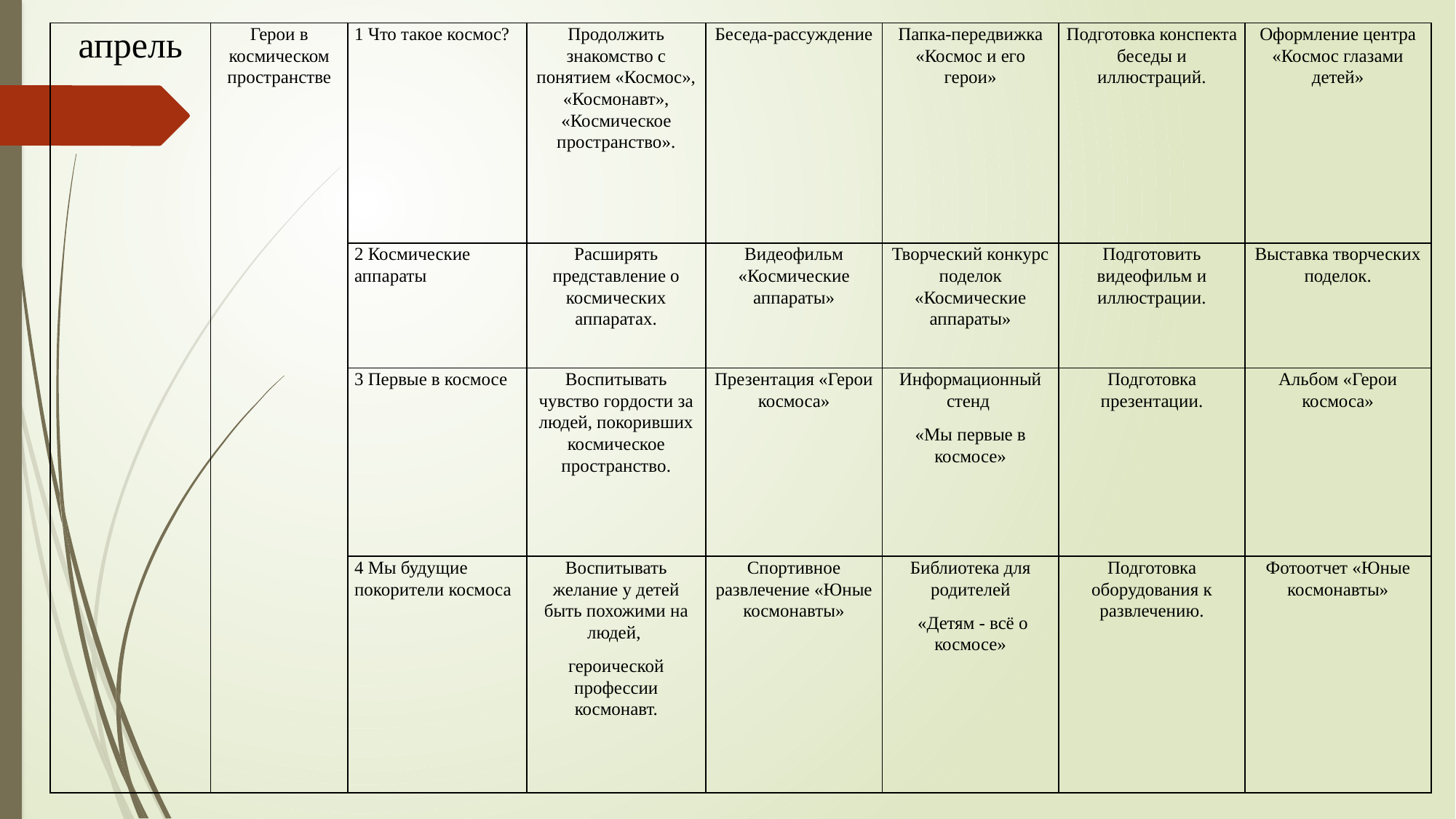

| апрель | Герои в космическом пространстве | 1 Что такое космос? | Продолжить знакомство с понятием «Космос», «Космонавт», «Космическое пространство». | Беседа-рассуждение | Папка-передвижка «Космос и его герои» | Подготовка конспекта беседы и иллюстраций. | Оформление центра «Космос глазами детей» |
| --- | --- | --- | --- | --- | --- | --- | --- |
|  |  | 2 Космические аппараты | Расширять представление о космических аппаратах. | Видеофильм «Космические аппараты» | Творческий конкурс поделок «Космические аппараты» | Подготовить видеофильм и иллюстрации. | Выставка творческих поделок. |
|  |  | 3 Первые в космосе | Воспитывать чувство гордости за людей, покоривших космическое пространство. | Презентация «Герои космоса» | Информационный стенд «Мы первые в космосе» | Подготовка презентации. | Альбом «Герои космоса» |
|  |  | 4 Мы будущие покорители космоса | Воспитывать желание у детей быть похожими на людей, героической профессии космонавт. | Спортивное развлечение «Юные космонавты» | Библиотека для родителей «Детям - всё о космосе» | Подготовка оборудования к развлечению. | Фотоотчет «Юные космонавты» |